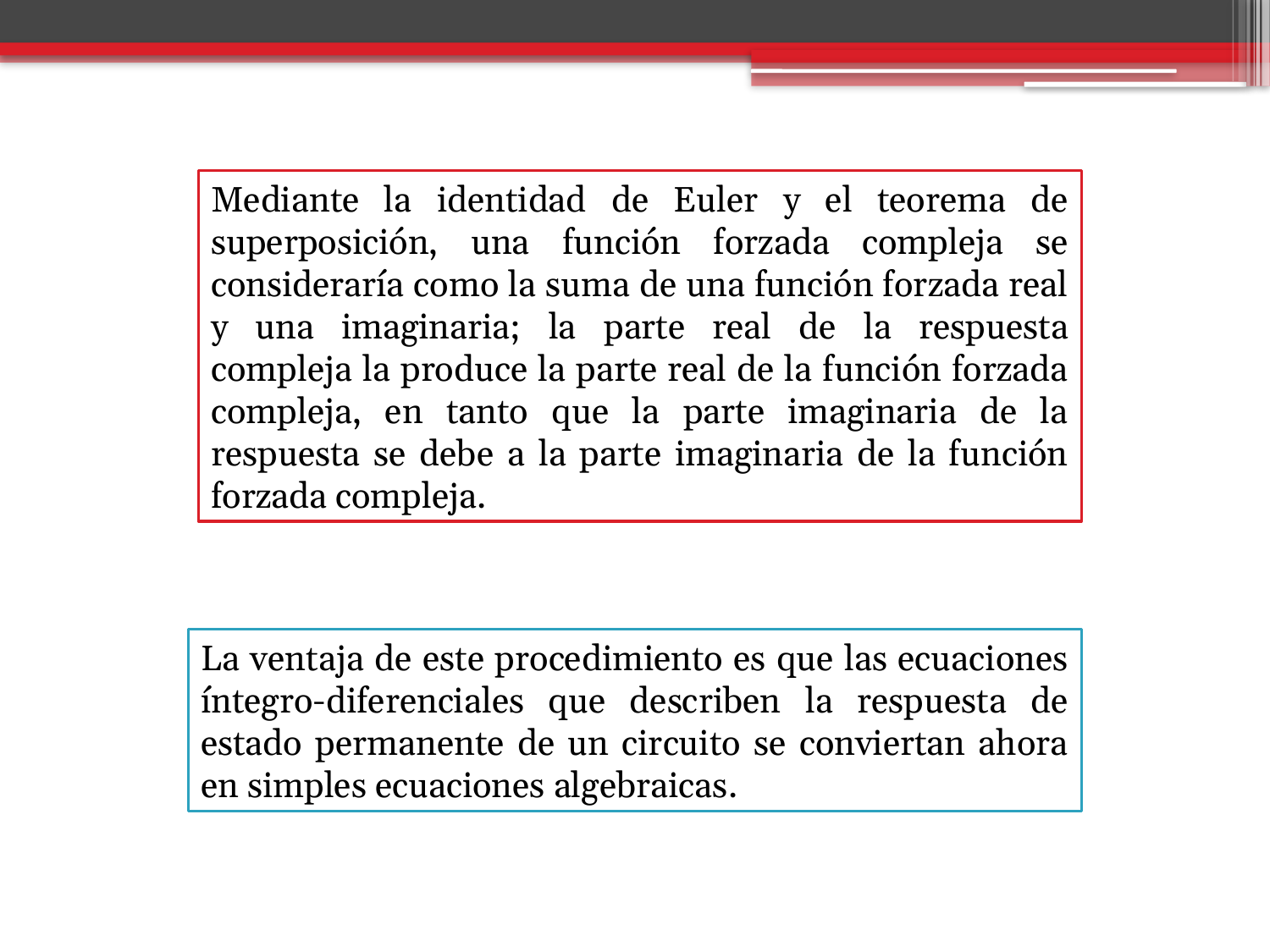

Mediante la identidad de Euler y el teorema de superposición, una función forzada compleja se consideraría como la suma de una función forzada real y una imaginaria; la parte real de la respuesta compleja la produce la parte real de la función forzada compleja, en tanto que la parte imaginaria de la respuesta se debe a la parte imaginaria de la función forzada compleja.
La ventaja de este procedimiento es que las ecuaciones íntegro-diferenciales que describen la respuesta de estado permanente de un circuito se conviertan ahora en simples ecuaciones algebraicas.